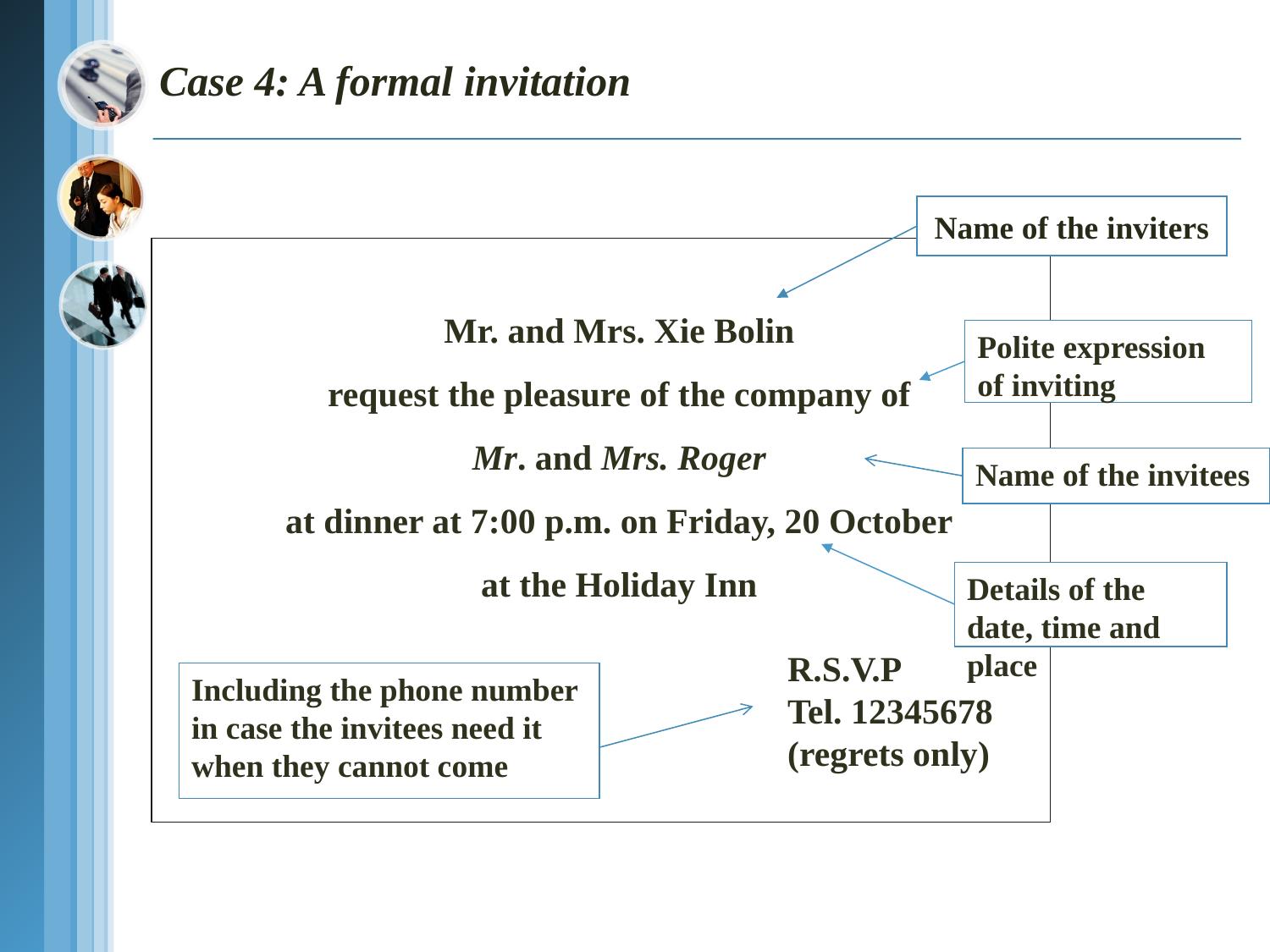

Case 4: A formal invitation

Name of the inviters

Mr. and Mrs. Xie Bolin
request the pleasure of the company of
Mr. and Mrs. Roger
at dinner at 7:00 p.m. on Friday, 20 October
at the Holiday Inn

                                                                  R.S.V.P
                                                                  Tel. 12345678
                                                                  (regrets only)

Polite expression of inviting
Name of the invitees
Details of the date, time and place
Including the phone number in case the invitees need it when they cannot come